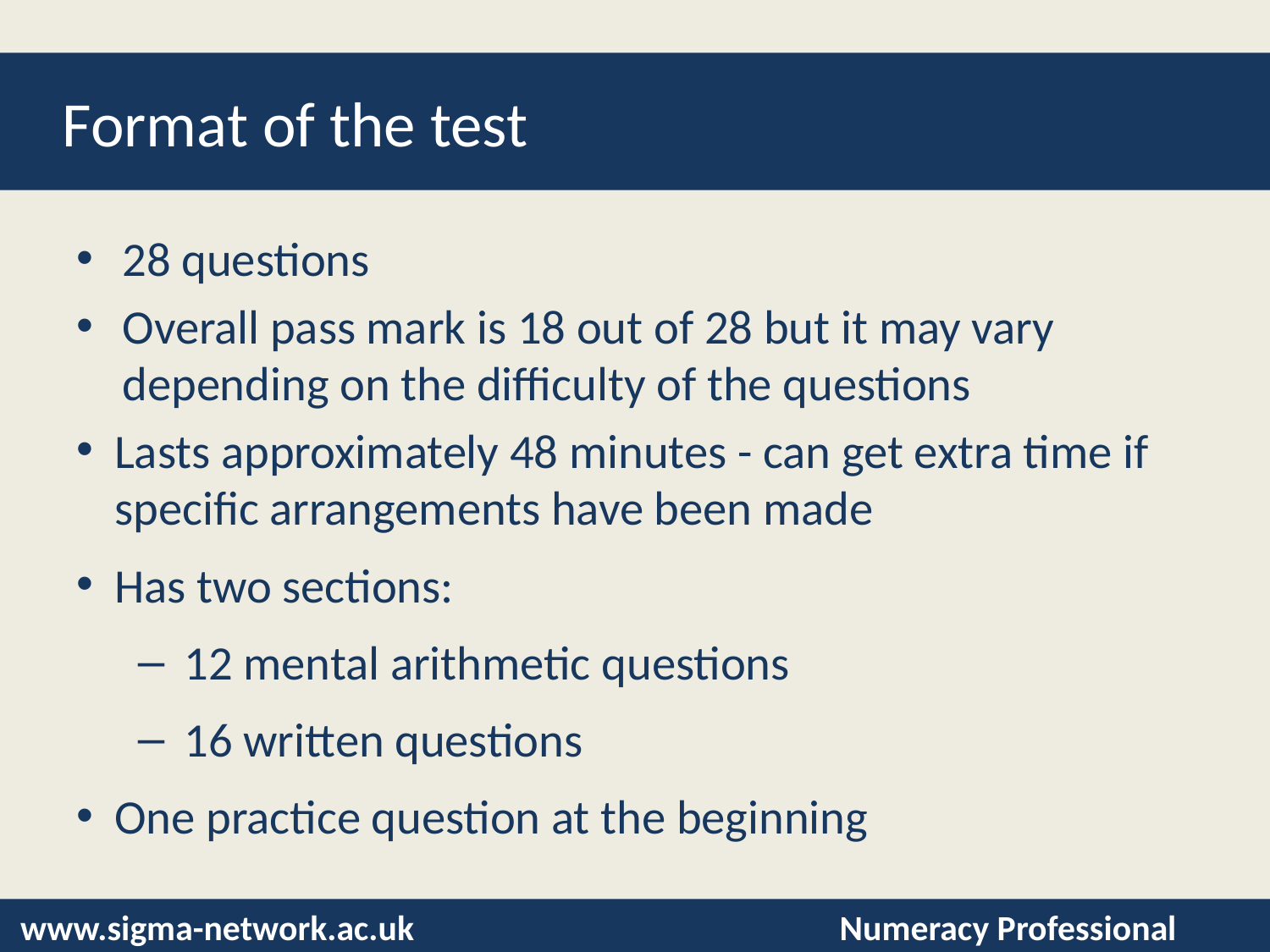

# Format of the test
28 questions
Overall pass mark is 18 out of 28 but it may vary depending on the difficulty of the questions
Lasts approximately 48 minutes - can get extra time if specific arrangements have been made
Has two sections:
12 mental arithmetic questions
16 written questions
One practice question at the beginning